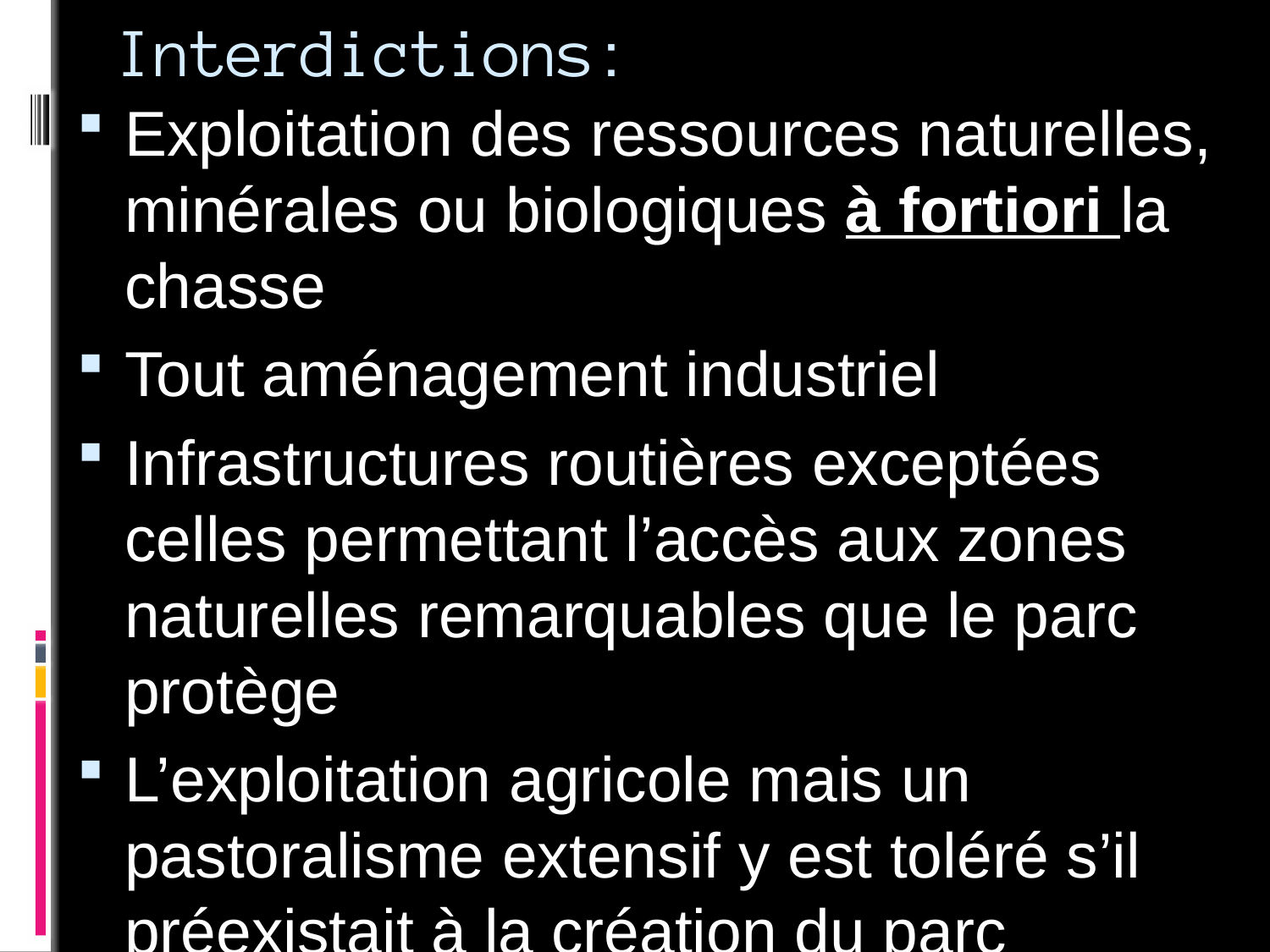

# Interdictions:
Exploitation des ressources naturelles, minérales ou biologiques à fortiori la chasse
Tout aménagement industriel
Infrastructures routières exceptées celles permettant l’accès aux zones naturelles remarquables que le parc protège
L’exploitation agricole mais un pastoralisme extensif y est toléré s’il préexistait à la création du parc